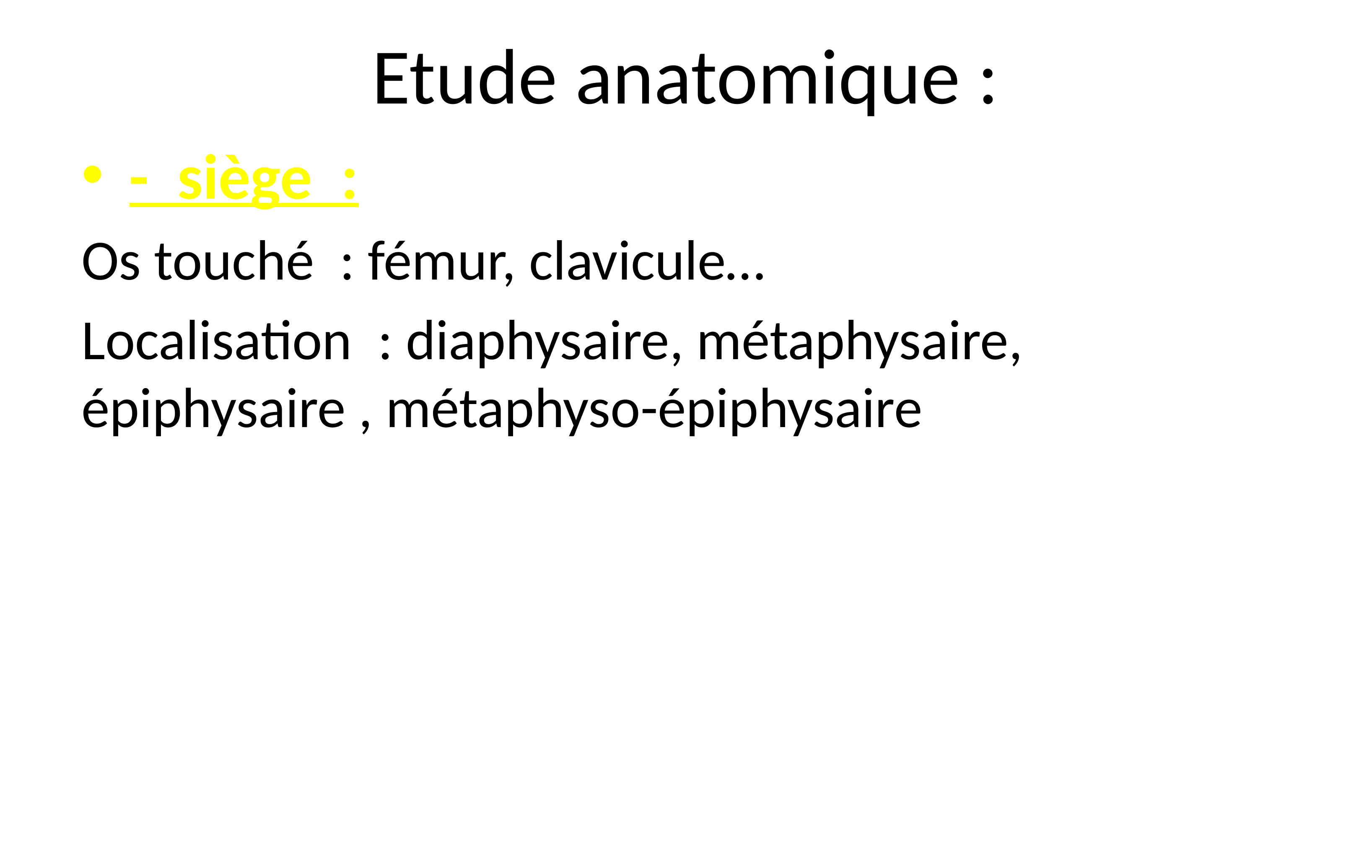

# Etude anatomique :
-  siège  :
Os touché  : fémur, clavicule…
Localisation  : diaphysaire, métaphysaire, épiphysaire , métaphyso-épiphysaire